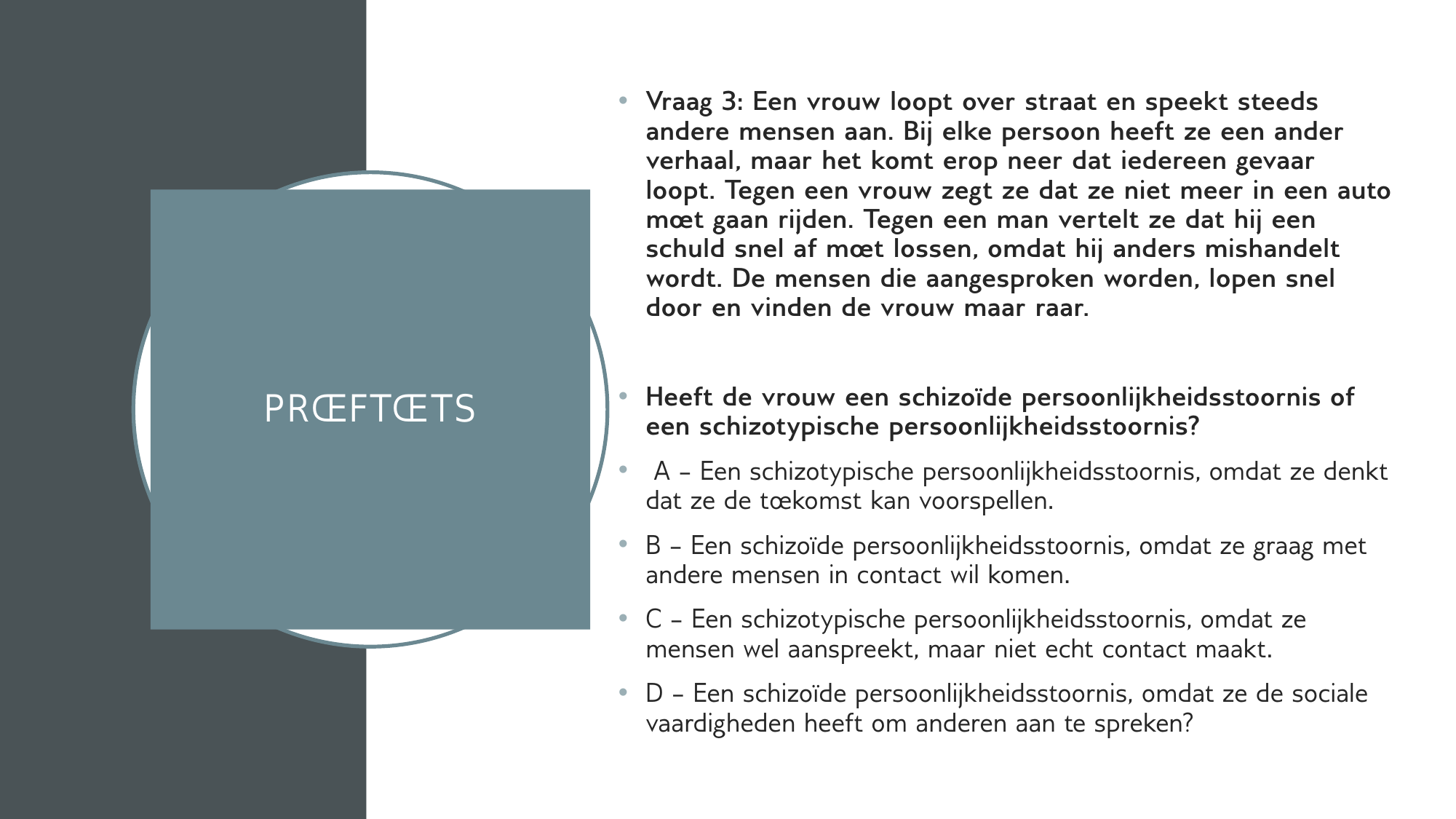

Vraag 3: Een vrouw loopt over straat en speekt steeds andere mensen aan. Bij elke persoon heeft ze een ander verhaal, maar het komt erop neer dat iedereen gevaar loopt. Tegen een vrouw zegt ze dat ze niet meer in een auto moet gaan rijden. Tegen een man vertelt ze dat hij een schuld snel af moet lossen, omdat hij anders mishandelt wordt. De mensen die aangesproken worden, lopen snel door en vinden de vrouw maar raar.

Heeft de vrouw een schizoïde persoonlijkheidsstoornis of een schizotypische persoonlijkheidsstoornis?
 A – Een schizotypische persoonlijkheidsstoornis, omdat ze denkt dat ze de toekomst kan voorspellen.
B – Een schizoïde persoonlijkheidsstoornis, omdat ze graag met andere mensen in contact wil komen.
C – Een schizotypische persoonlijkheidsstoornis, omdat ze mensen wel aanspreekt, maar niet echt contact maakt.
D – Een schizoïde persoonlijkheidsstoornis, omdat ze de sociale vaardigheden heeft om anderen aan te spreken?

# PROEFTOETS